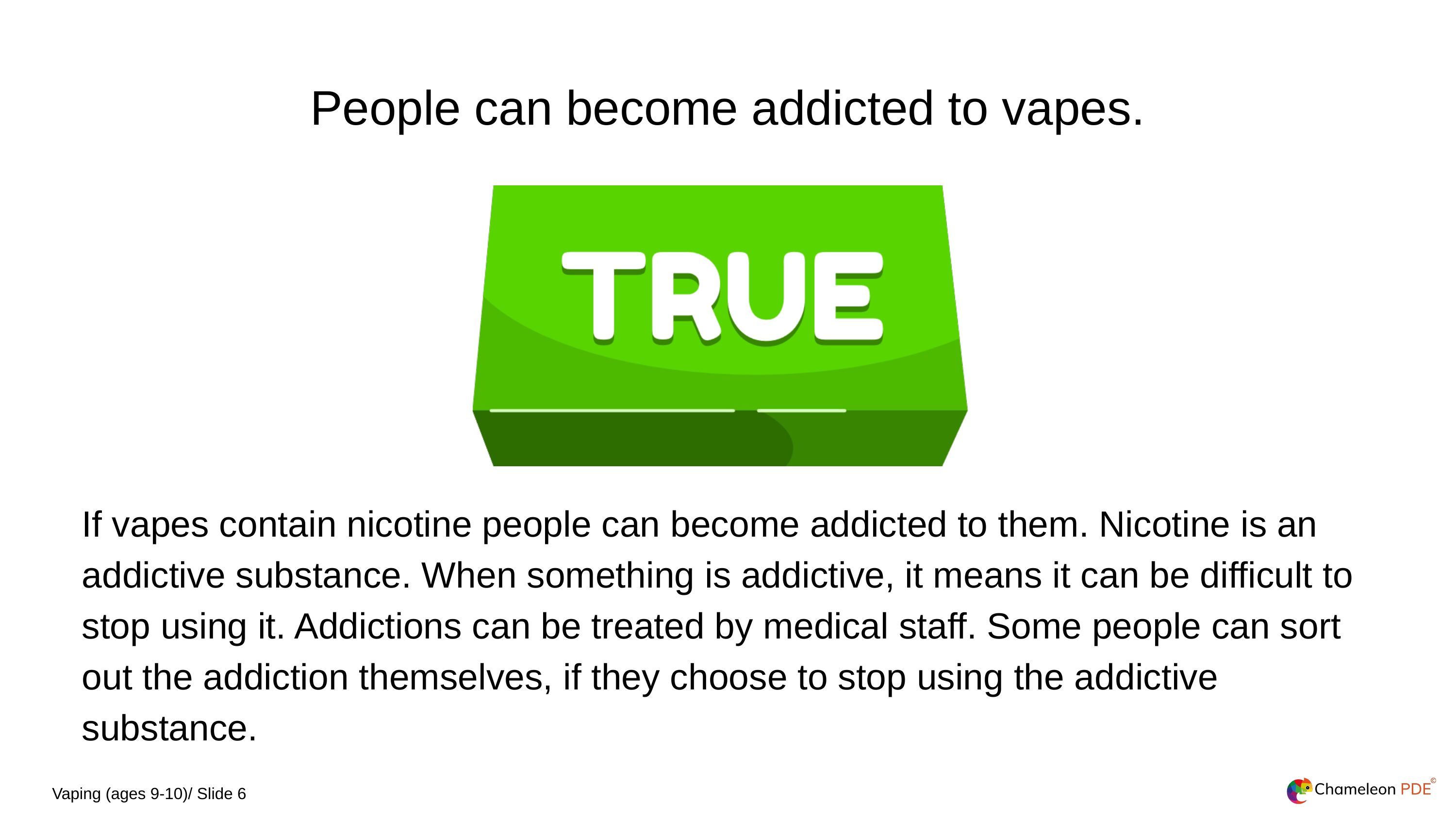

People can become addicted to vapes.

If vapes contain nicotine people can become addicted to them. Nicotine is an   addictive substance. When something is addictive, it means it can be difficult to stop using it. Addictions can be treated by medical staff. Some people can sort out the addiction themselves, if they choose to stop using the addictive substance.

Vaping (ages 9-10)/ Slide 6